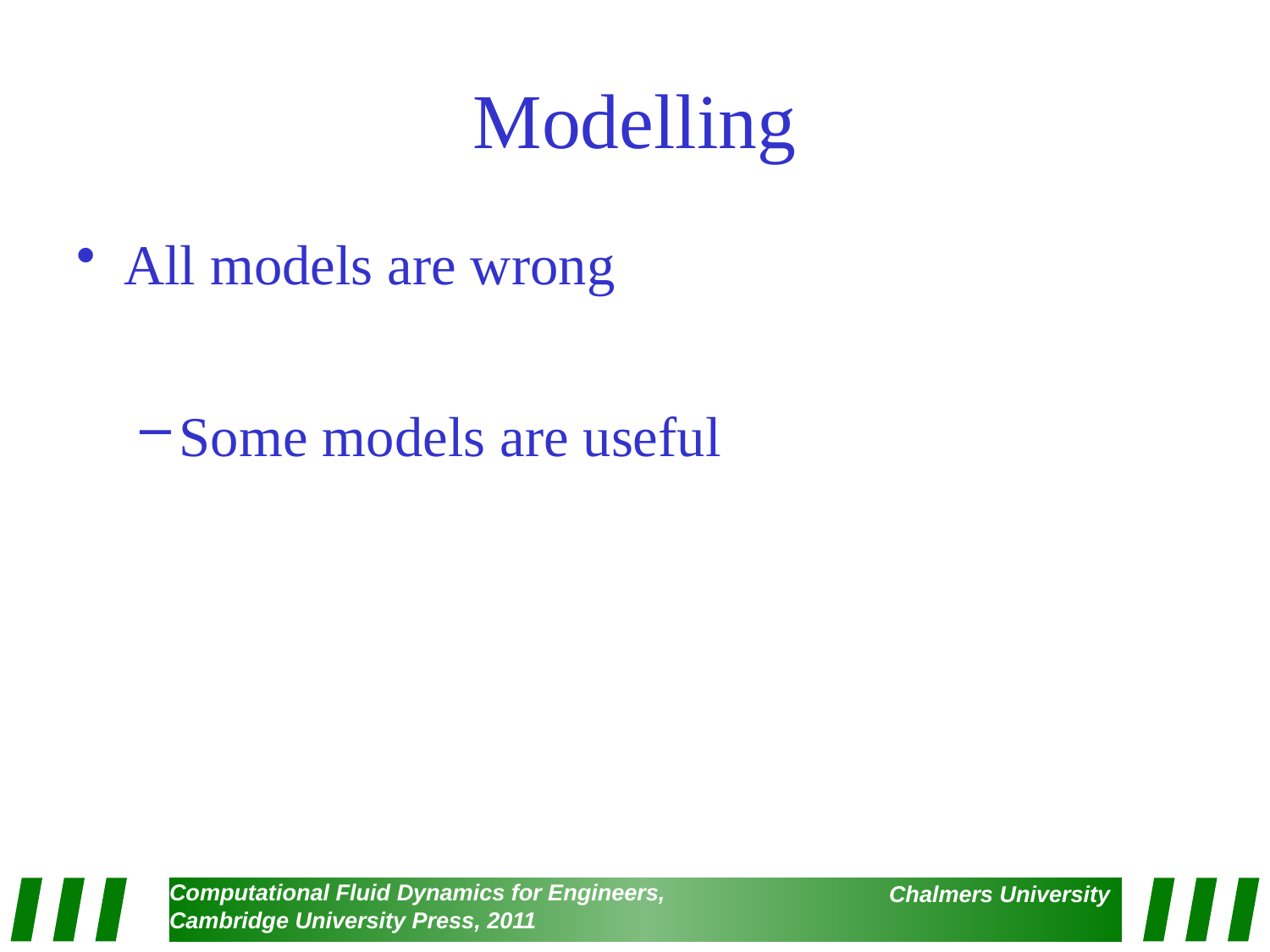

# Modelling
All models are wrong

Some models are useful